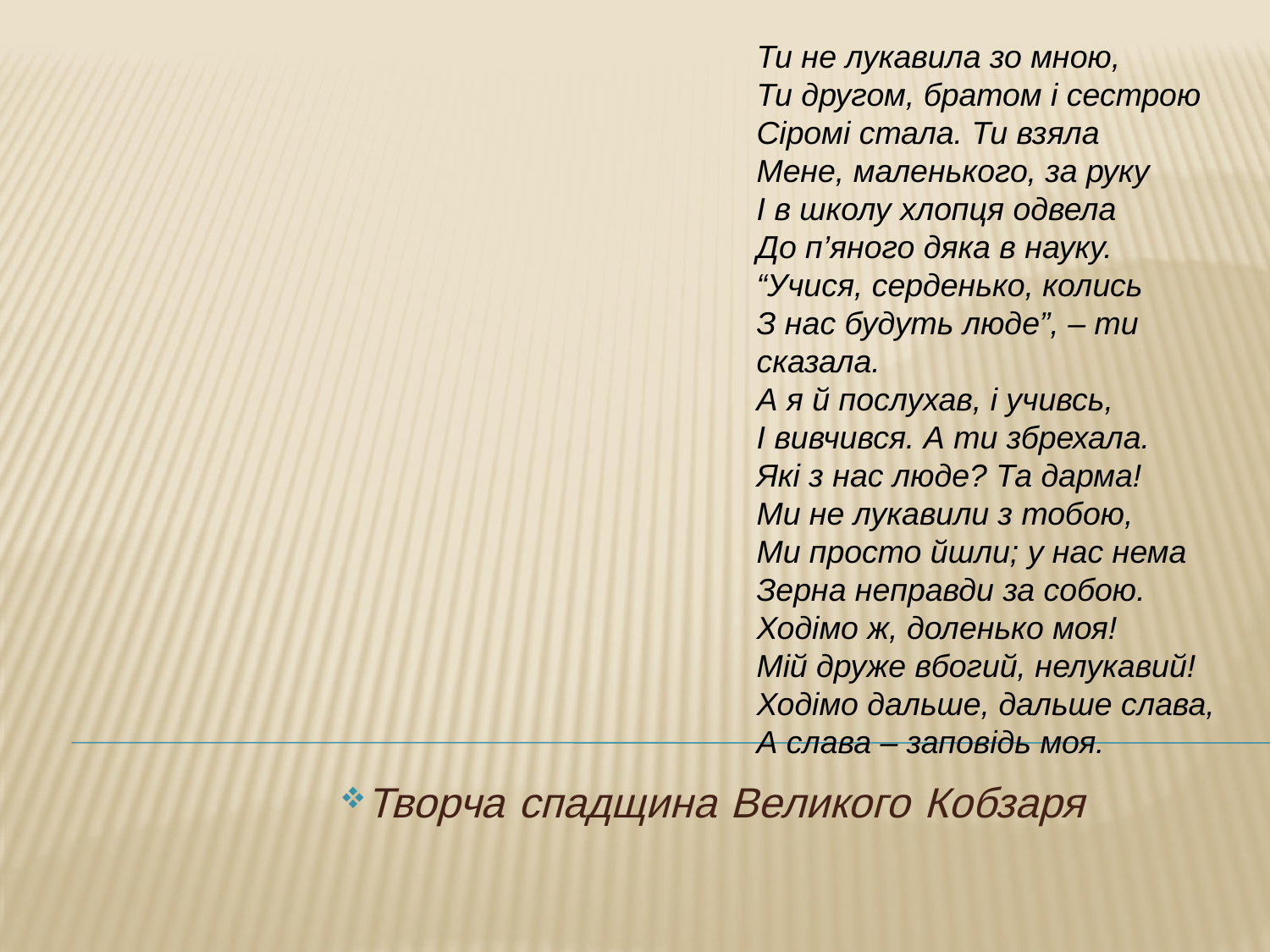

Ти не лукавила зо мною,
Ти другом, братом і сестрою
Сіромі стала. Ти взяла
Мене, маленького, за руку
І в школу хлопця одвела
До п’яного дяка в науку.
“Учися, серденько, колись
З нас будуть люде”, – ти сказала.
А я й послухав, і учивсь,
І вивчився. А ти збрехала.
Які з нас люде? Та дарма!
Ми не лукавили з тобою,
Ми просто йшли; у нас нема
Зерна неправди за собою.
Ходімо ж, доленько моя!
Мій друже вбогий, нелукавий!
Ходімо дальше, дальше слава,
А слава – заповідь моя.
#
Творча спадщина Великого Кобзаря